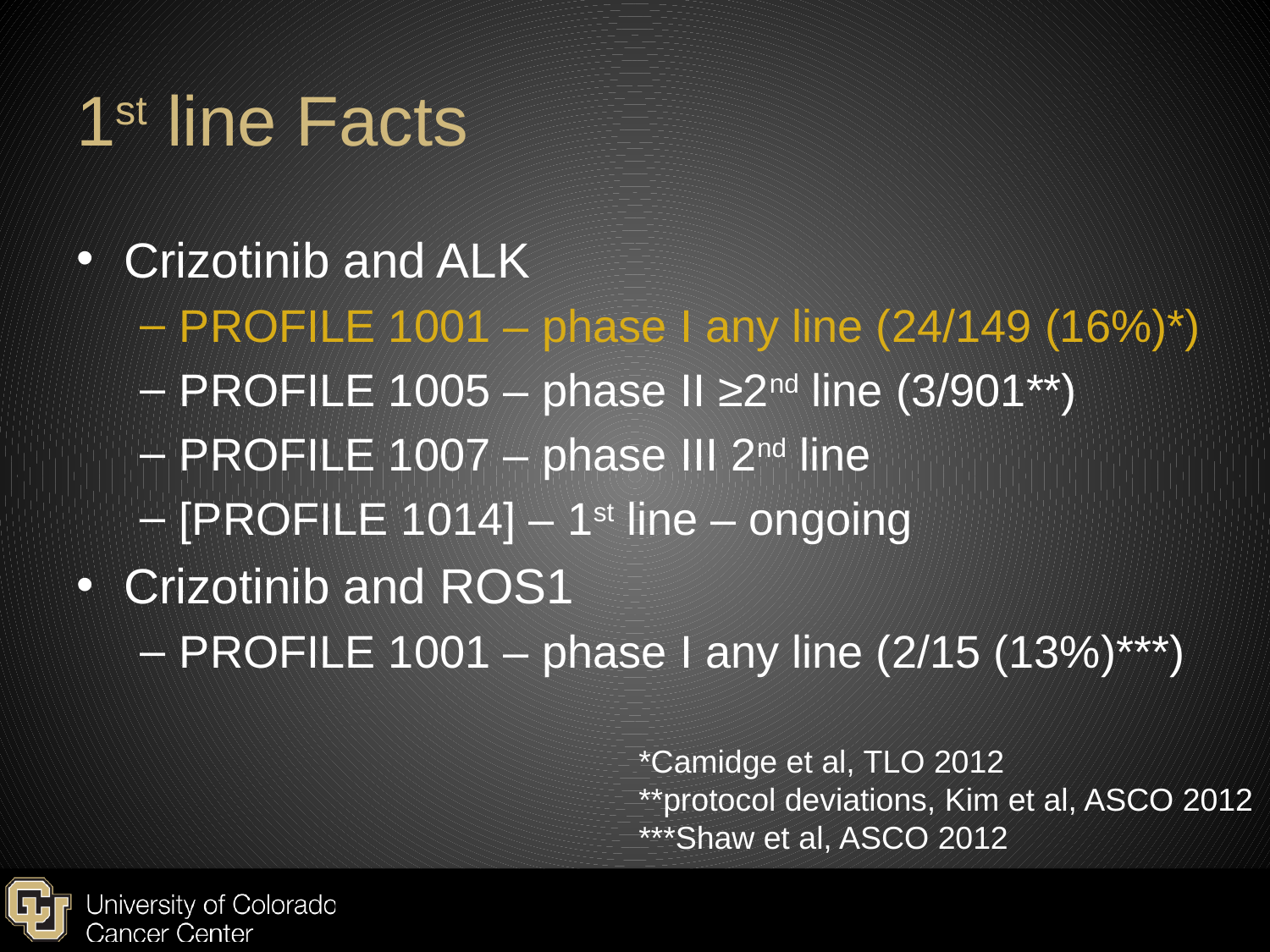

# 1st line Facts
Crizotinib and ALK
PROFILE 1001 – phase I any line (24/149 (16%)*)
PROFILE 1005 – phase II ≥2nd line (3/901**)
PROFILE 1007 – phase III 2nd line
[PROFILE 1014] – 1st line – ongoing
Crizotinib and ROS1
PROFILE 1001 – phase I any line (2/15 (13%)***)
*Camidge et al, TLO 2012
**protocol deviations, Kim et al, ASCO 2012
***Shaw et al, ASCO 2012